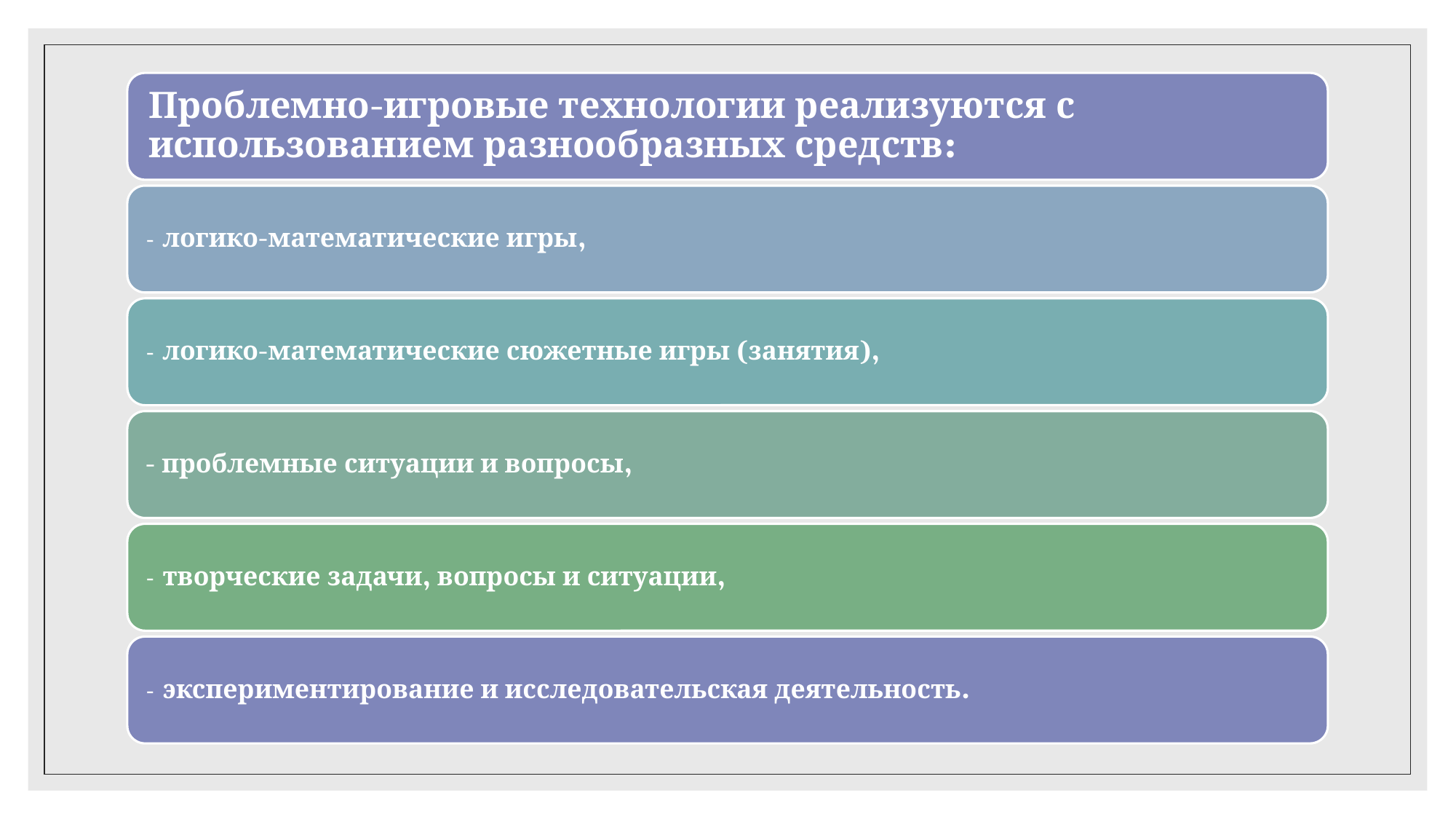

Проблемно-игровые технологии реализуются с использованием разнообразных средств:
- логико-математические игры,
- логико-математические сюжетные игры (занятия),
- проблемные ситуации и вопросы,
- творческие задачи, вопросы и ситуации,
- экспериментирование и исследовательская деятельность.